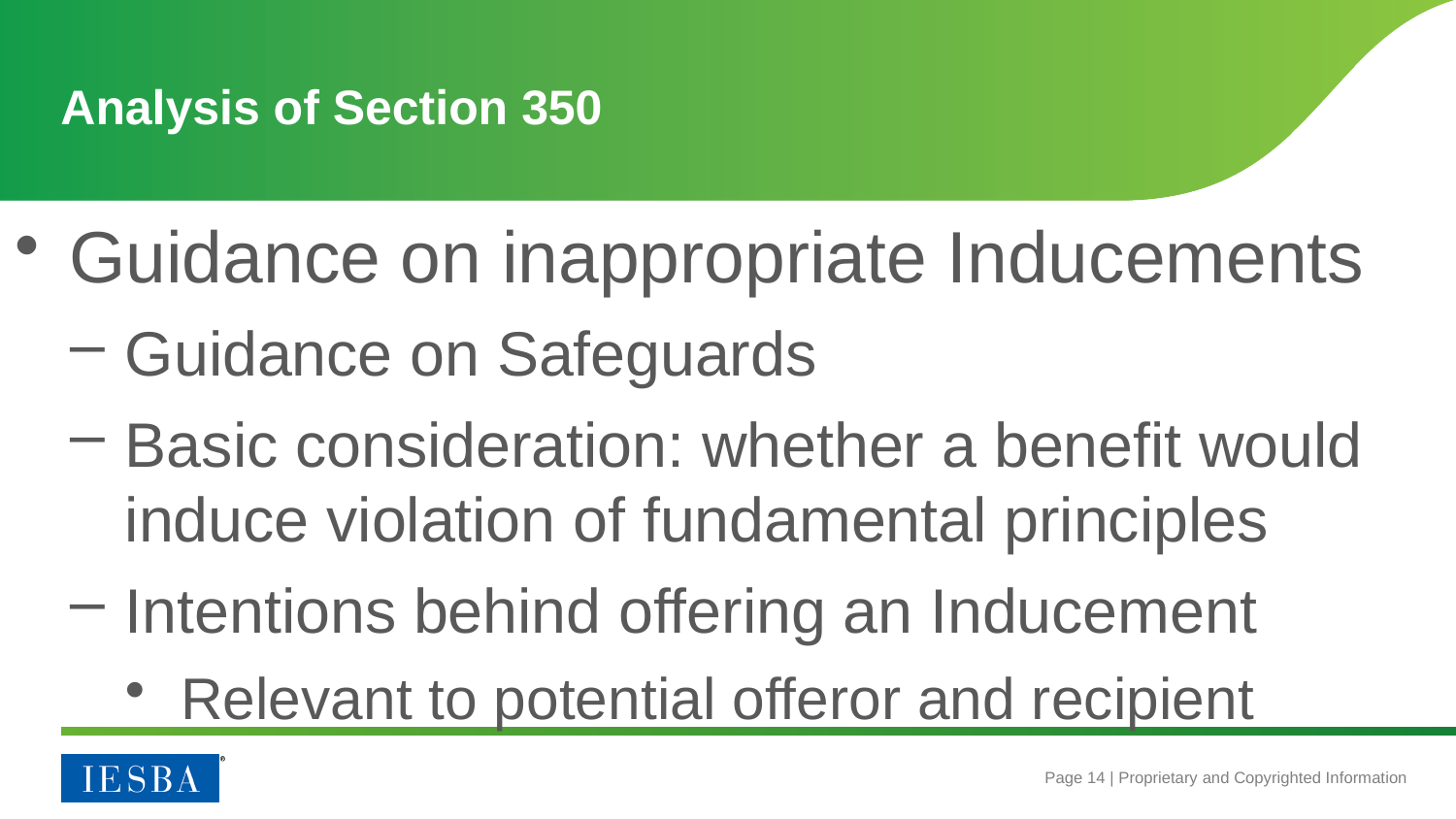

# Analysis of Section 350
Guidance on inappropriate Inducements
Guidance on Safeguards
Basic consideration: whether a benefit would induce violation of fundamental principles
Intentions behind offering an Inducement
Relevant to potential offeror and recipient